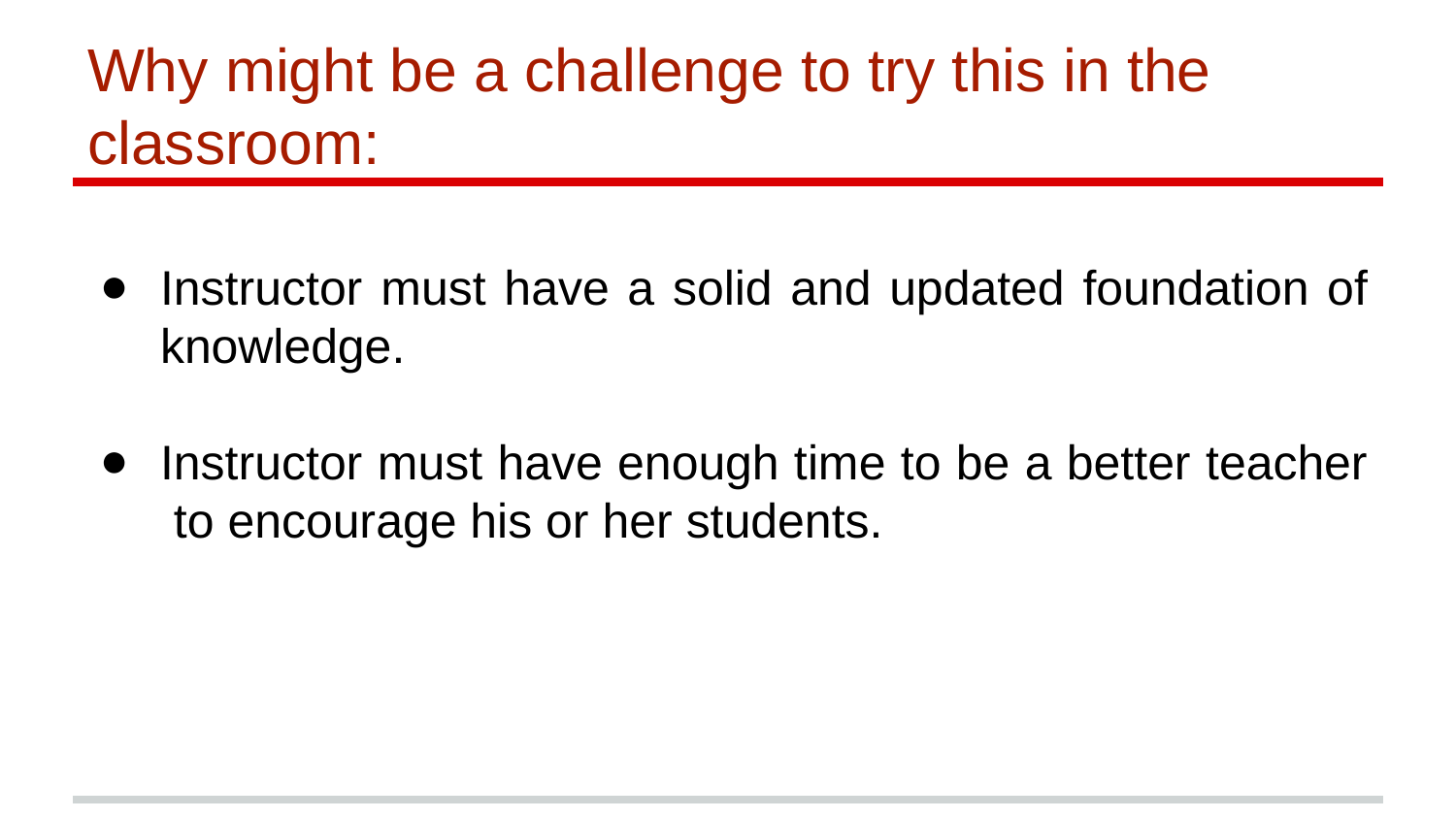

# Why might be a challenge to try this in the classroom:
Instructor must have a solid and updated foundation of knowledge.

Instructor must have enough time to be a better teacher  to encourage his or her students.